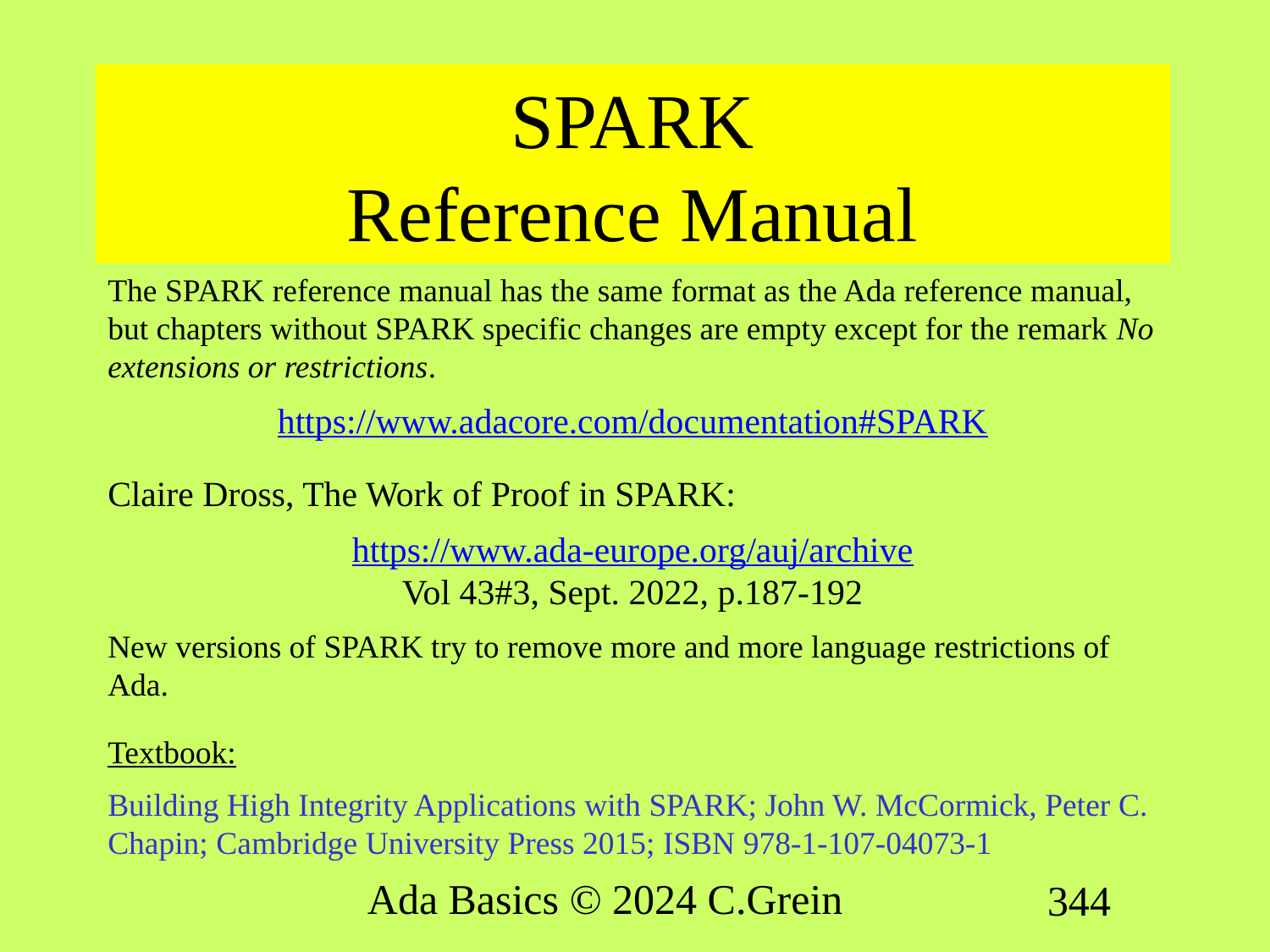

# SPARK Reference Manual
The SPARK reference manual has the same format as the Ada reference manual, but chapters without SPARK specific changes are empty except for the remark No extensions or restrictions.
https://www.adacore.com/documentation#SPARK

Claire Dross, The Work of Proof in SPARK:
https://www.ada-europe.org/auj/archive
Vol 43#3, Sept. 2022, p.187-192
New versions of SPARK try to remove more and more language restrictions of Ada.

Textbook:
Building High Integrity Applications with SPARK; John W. McCormick, Peter C. Chapin; Cambridge University Press 2015; ISBN 978-1-107-04073-1
Ada Basics © 2024 C.Grein
344